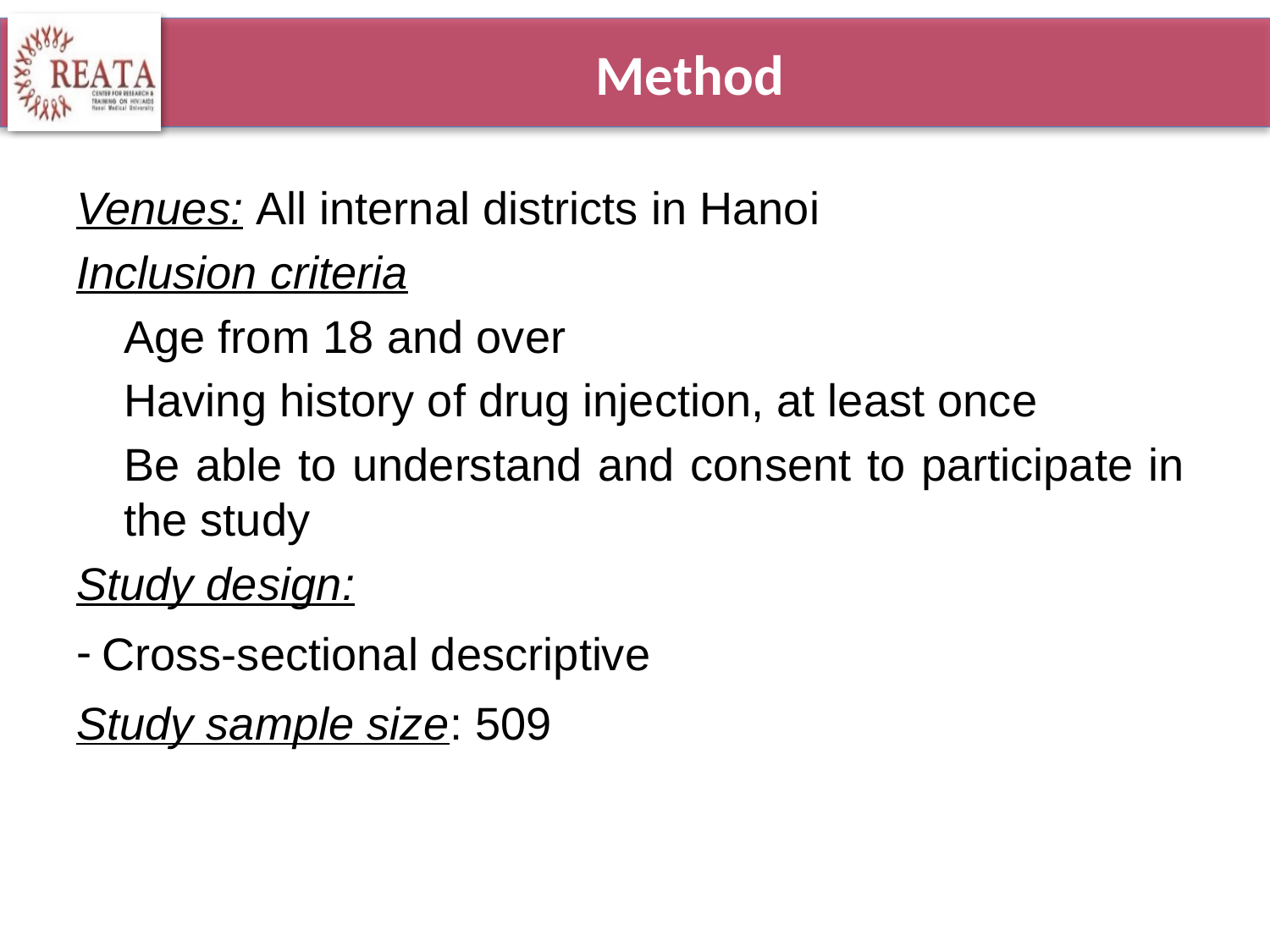

# Method
Venues: All internal districts in Hanoi
Inclusion criteria
Age from 18 and over
Having history of drug injection, at least once
Be able to understand and consent to participate in the study
Study design:
Cross-sectional descriptive
Study sample size: 509